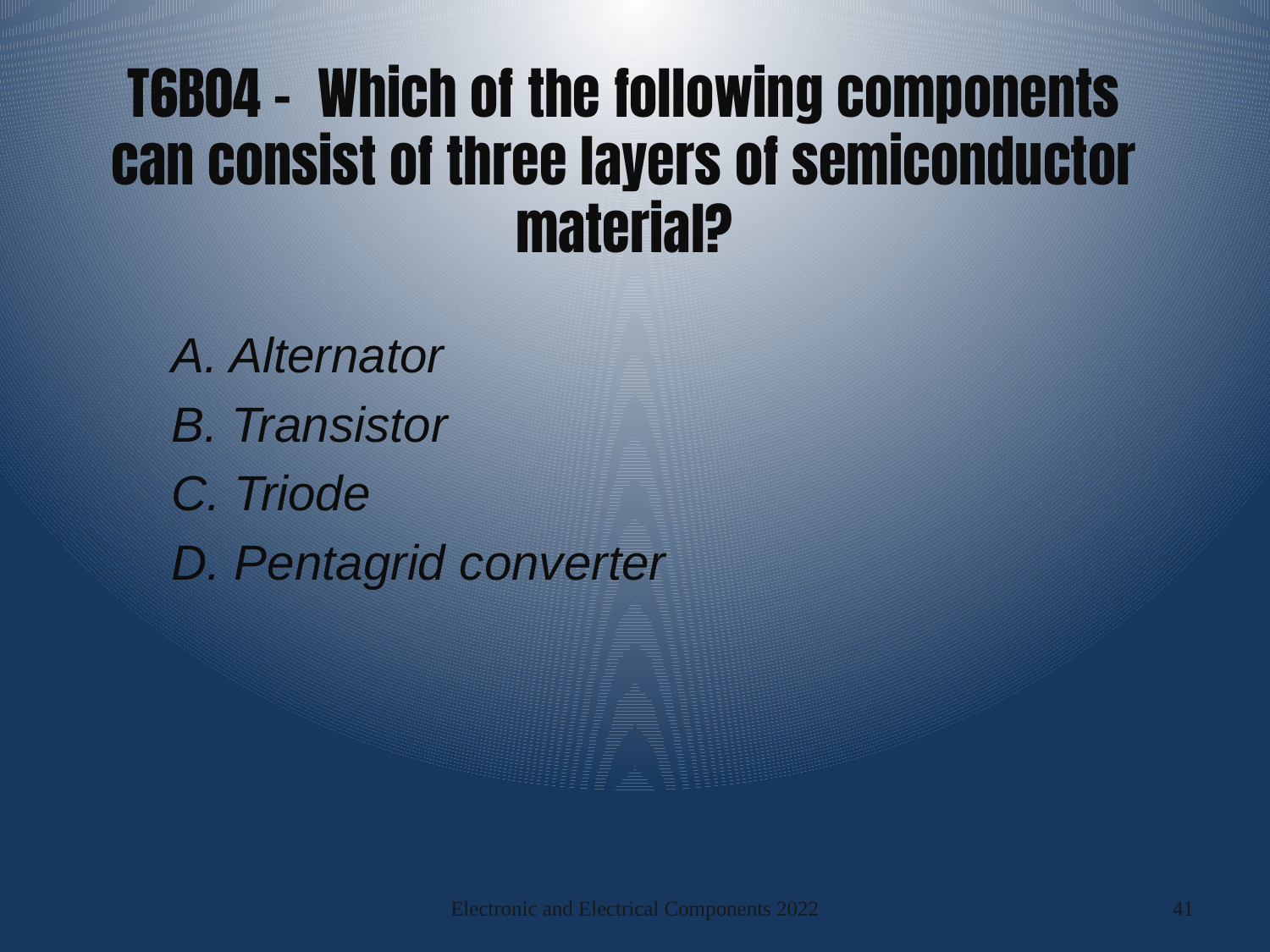

# T6B04 -  Which of the following components can consist of three layers of semiconductor material?
A. Alternator
B. Transistor
C. Triode
D. Pentagrid converter
Electronic and Electrical Components 2022
41